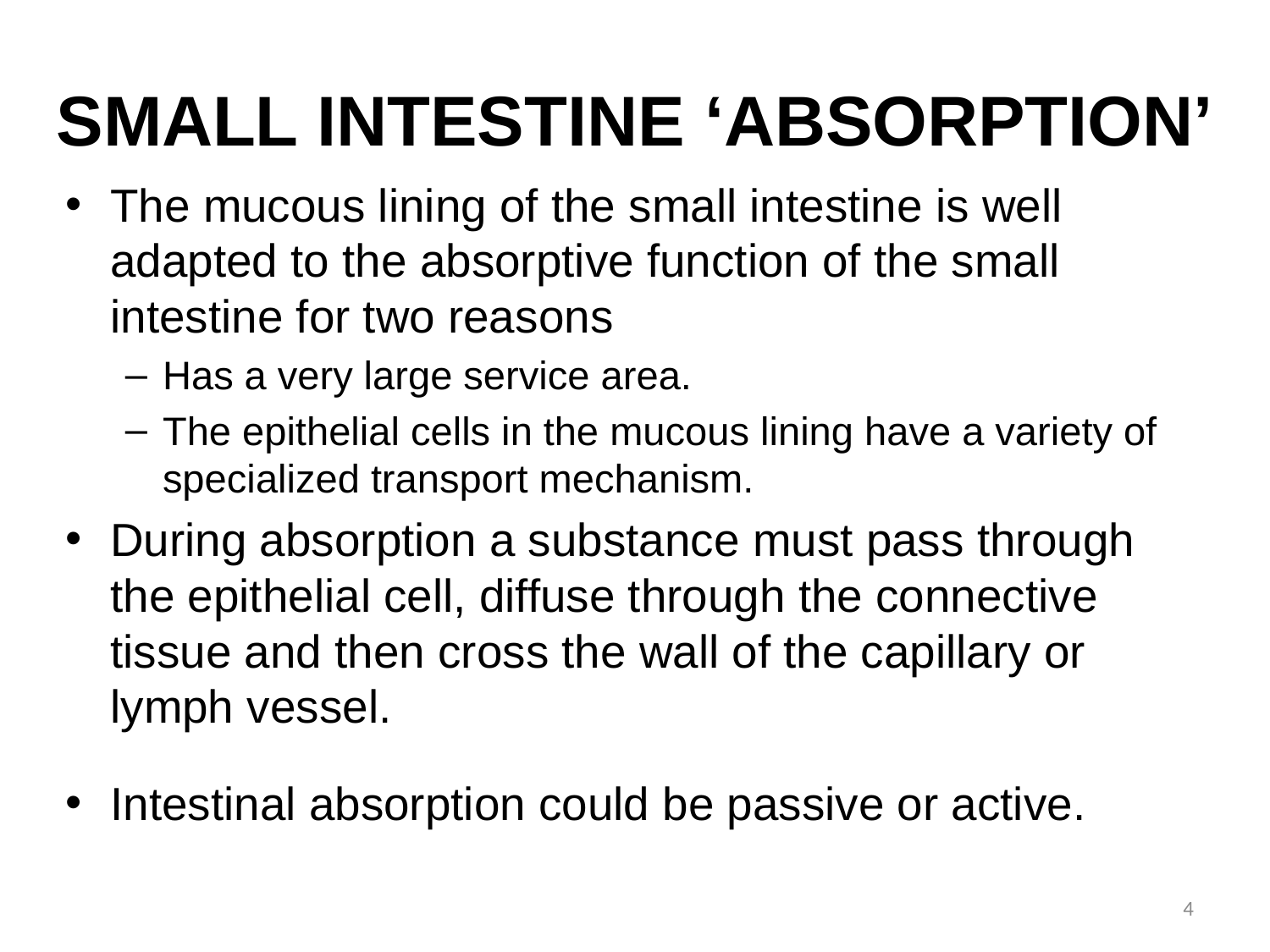

# Small Intestine ‘ABSORPTION’
The mucous lining of the small intestine is well adapted to the absorptive function of the small intestine for two reasons
Has a very large service area.
The epithelial cells in the mucous lining have a variety of specialized transport mechanism.
During absorption a substance must pass through the epithelial cell, diffuse through the connective tissue and then cross the wall of the capillary or lymph vessel.

Intestinal absorption could be passive or active.

4